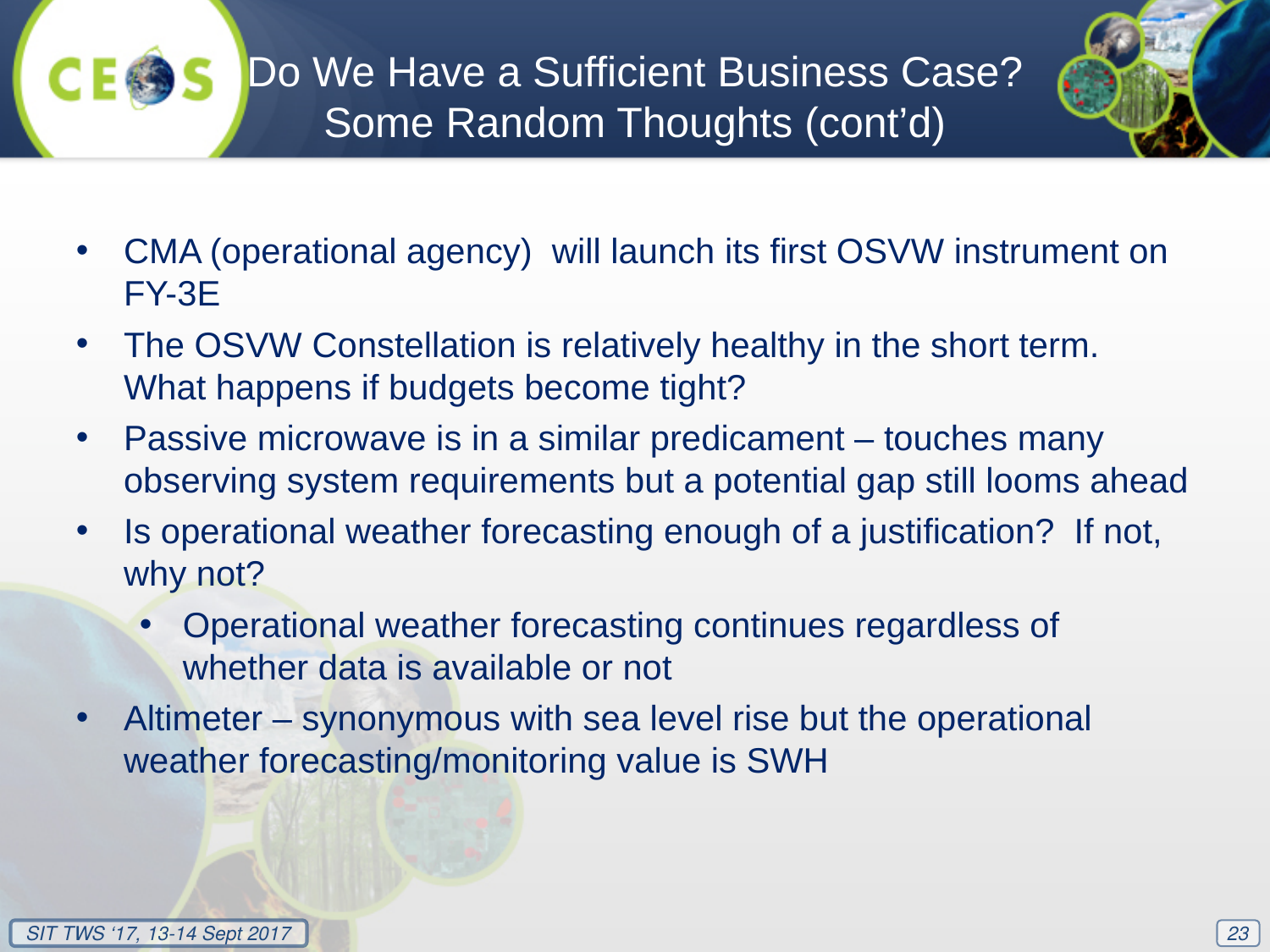

# Do We Have a Sufficient Business Case? Some Random Thoughts (cont’d)
CMA (operational agency)  will launch its first OSVW instrument on FY-3E
The OSVW Constellation is relatively healthy in the short term.  What happens if budgets become tight?
Passive microwave is in a similar predicament – touches many observing system requirements but a potential gap still looms ahead
Is operational weather forecasting enough of a justification?  If not, why not?
Operational weather forecasting continues regardless of whether data is available or not
Altimeter – synonymous with sea level rise but the operational weather forecasting/monitoring value is SWH
23